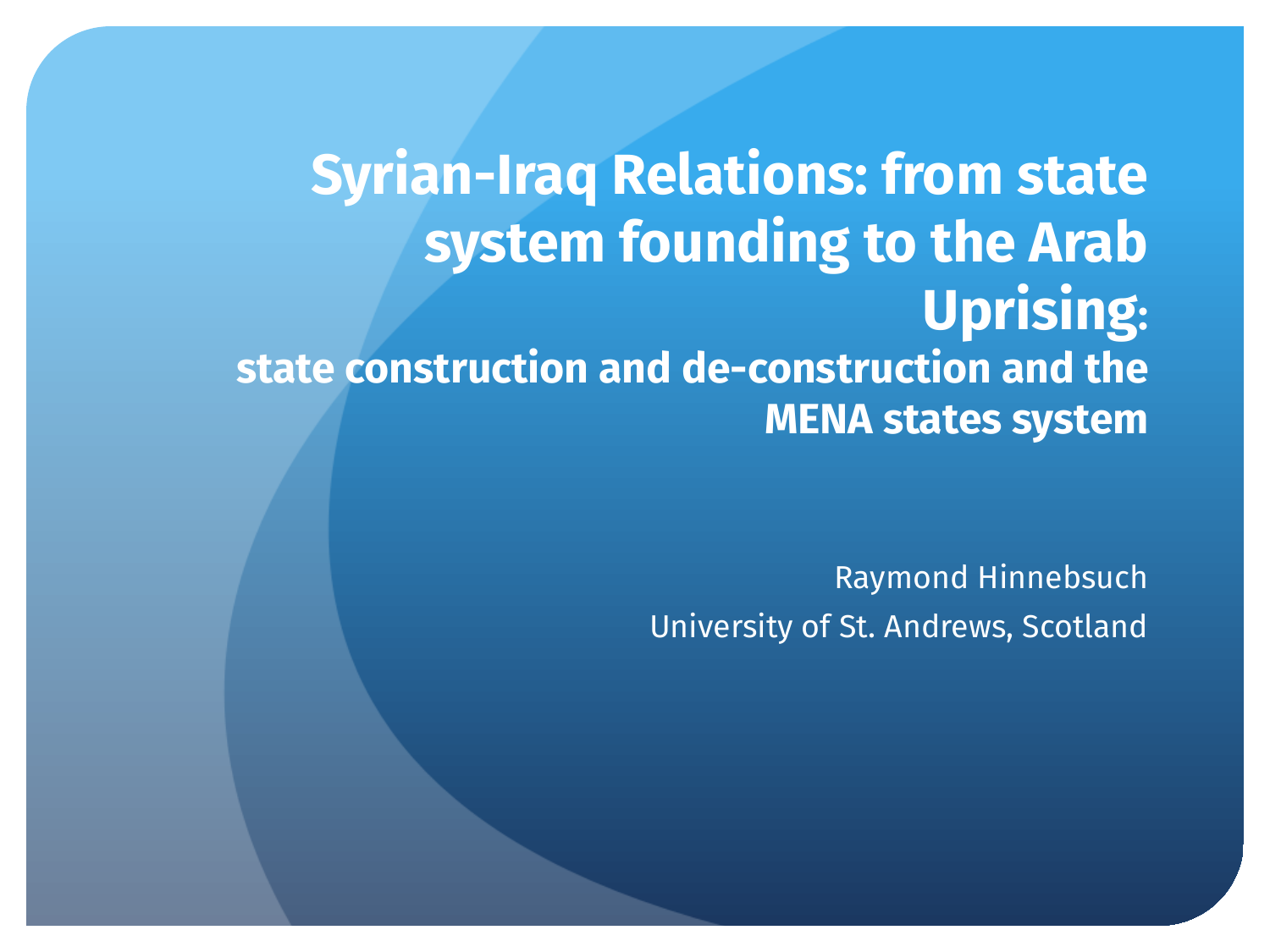

# Syrian-Iraq Relations: from state system founding to the Arab Uprising: state construction and de-construction and the MENA states system
Raymond Hinnebsuch
University of St. Andrews, Scotland